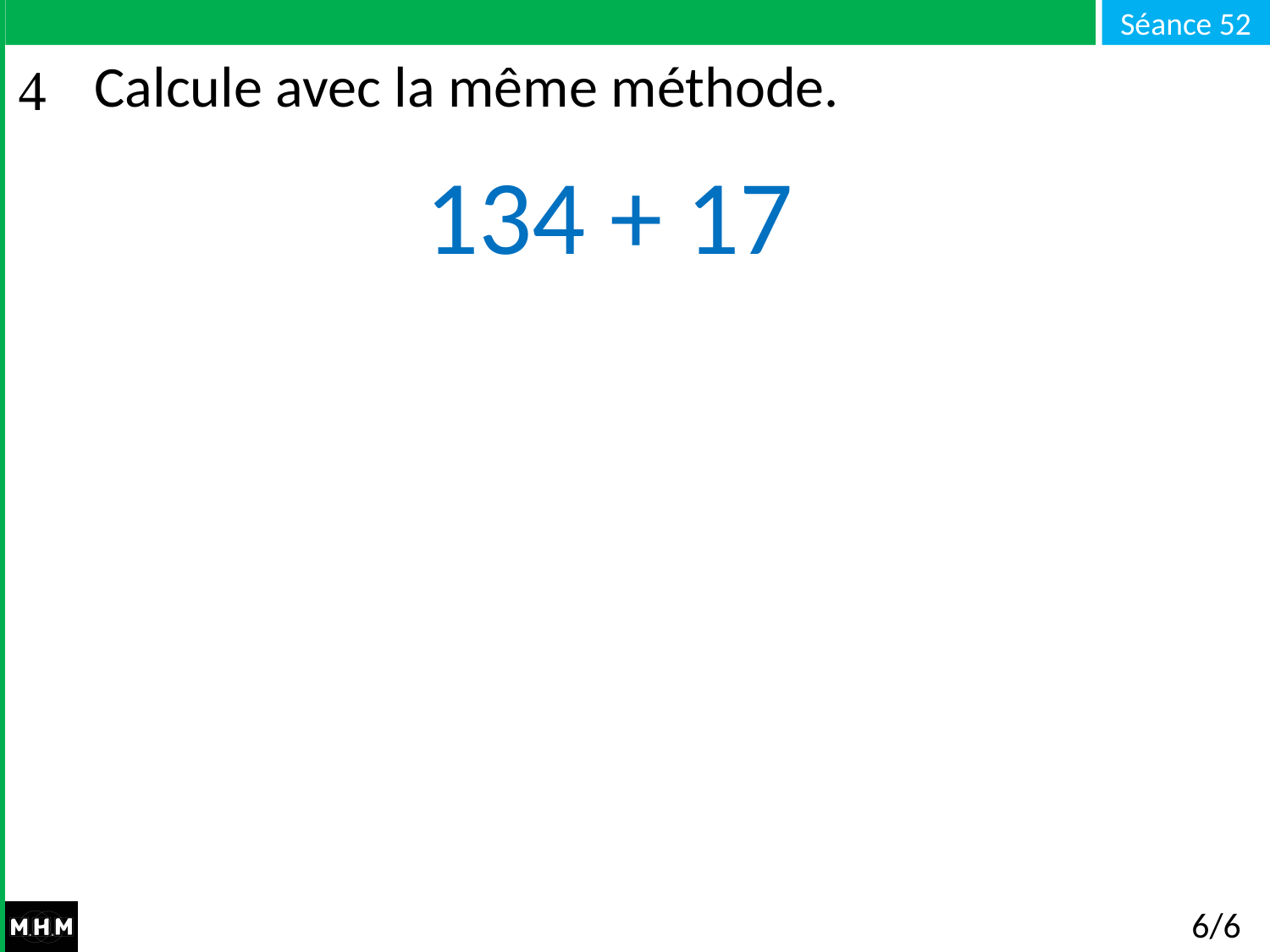

# Calcule avec la même méthode.
134 + 17
6/6